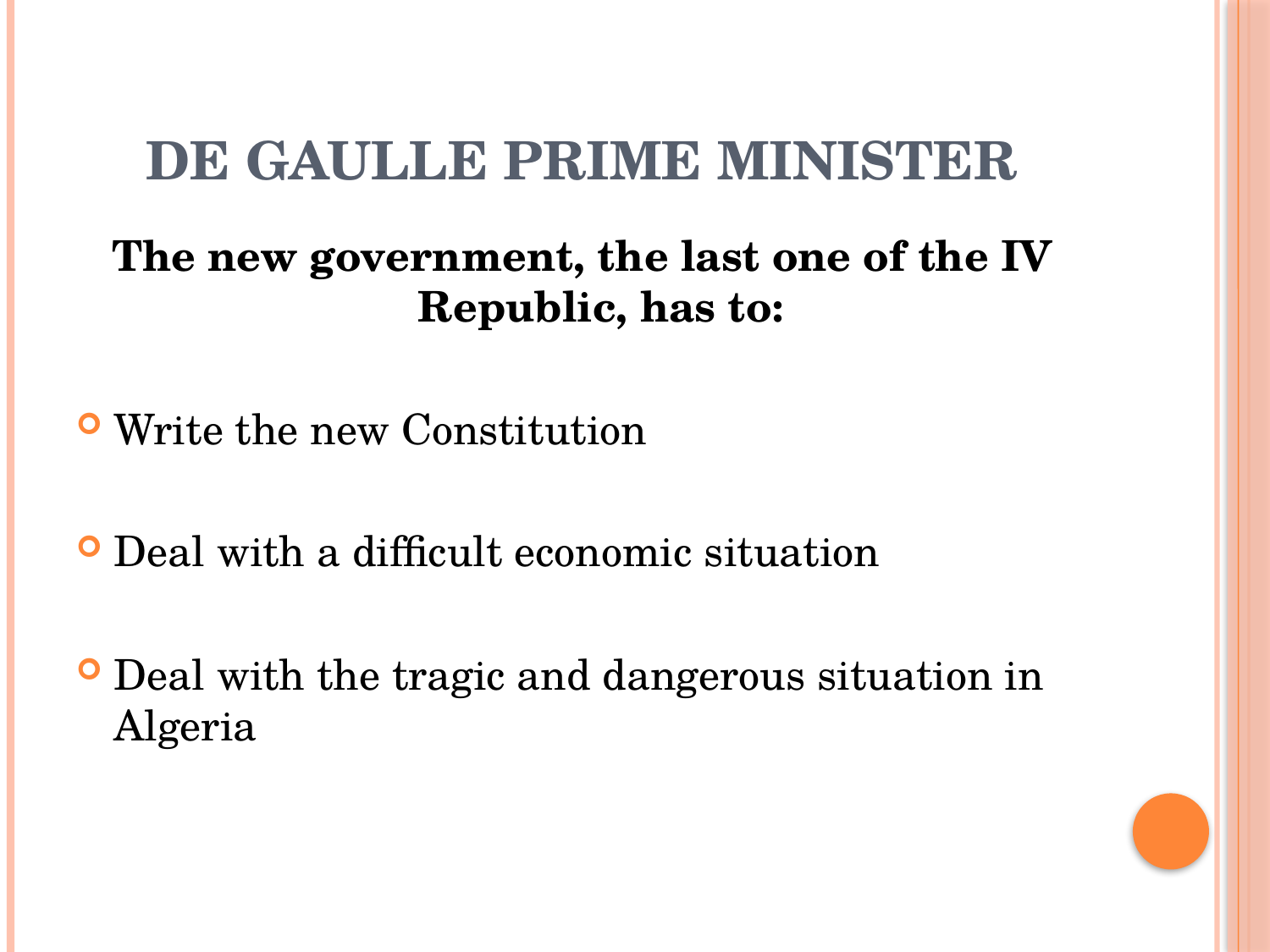

# DE GAULLE PRIME MINISTER
The new government, the last one of the IV Republic, has to:

Write the new Constitution

Deal with a difficult economic situation

Deal with the tragic and dangerous situation in Algeria